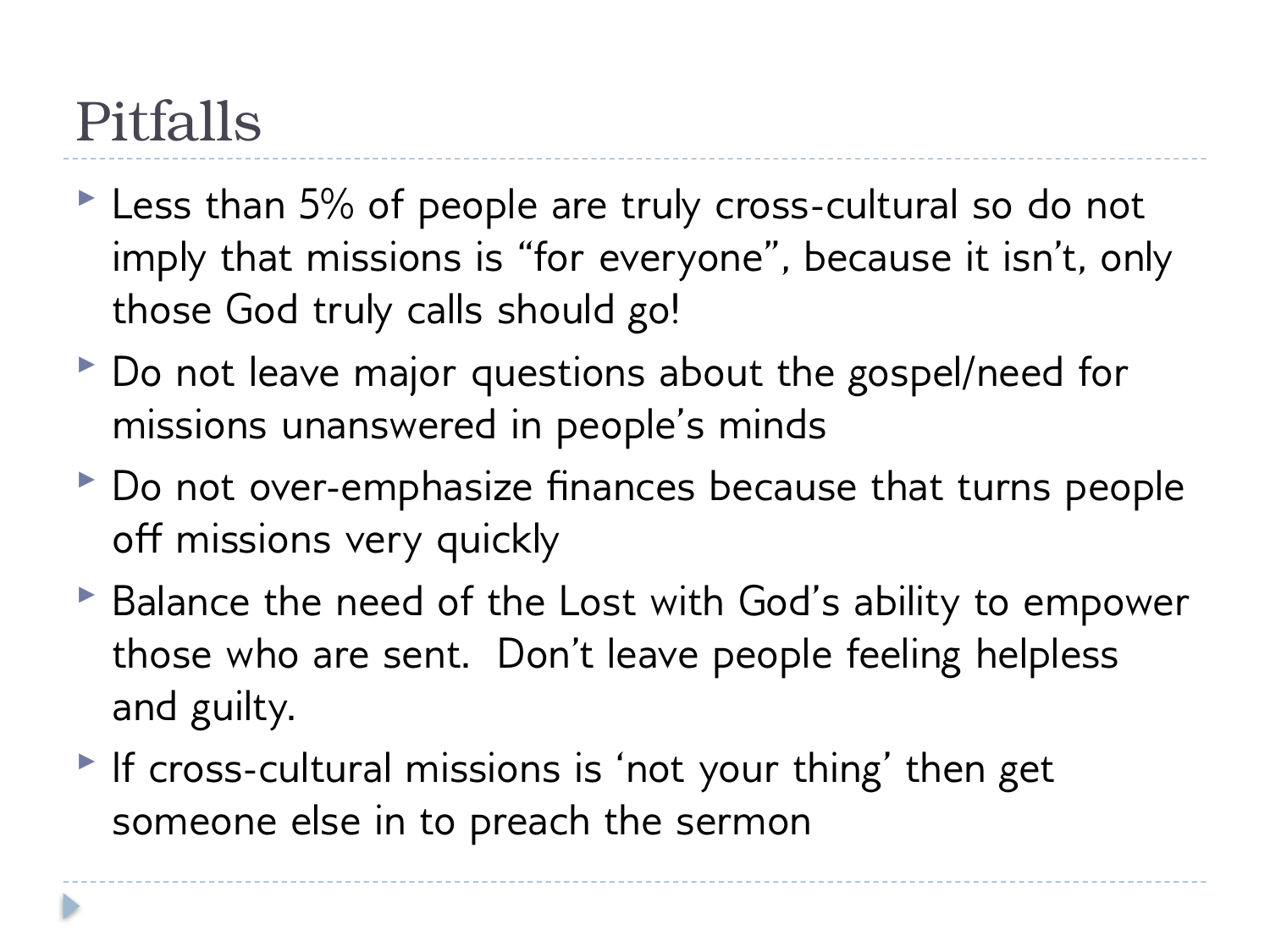

# Pitfalls
Less than 5% of people are truly cross-cultural so do not imply that missions is “for everyone”, because it isn’t, only those God truly calls should go!
Do not leave major questions about the gospel/need for missions unanswered in people’s minds
Do not over-emphasize finances because that turns people off missions very quickly
Balance the need of the Lost with God’s ability to empower those who are sent.  Don’t leave people feeling helpless and guilty.
If cross-cultural missions is ‘not your thing’ then get someone else in to preach the sermon